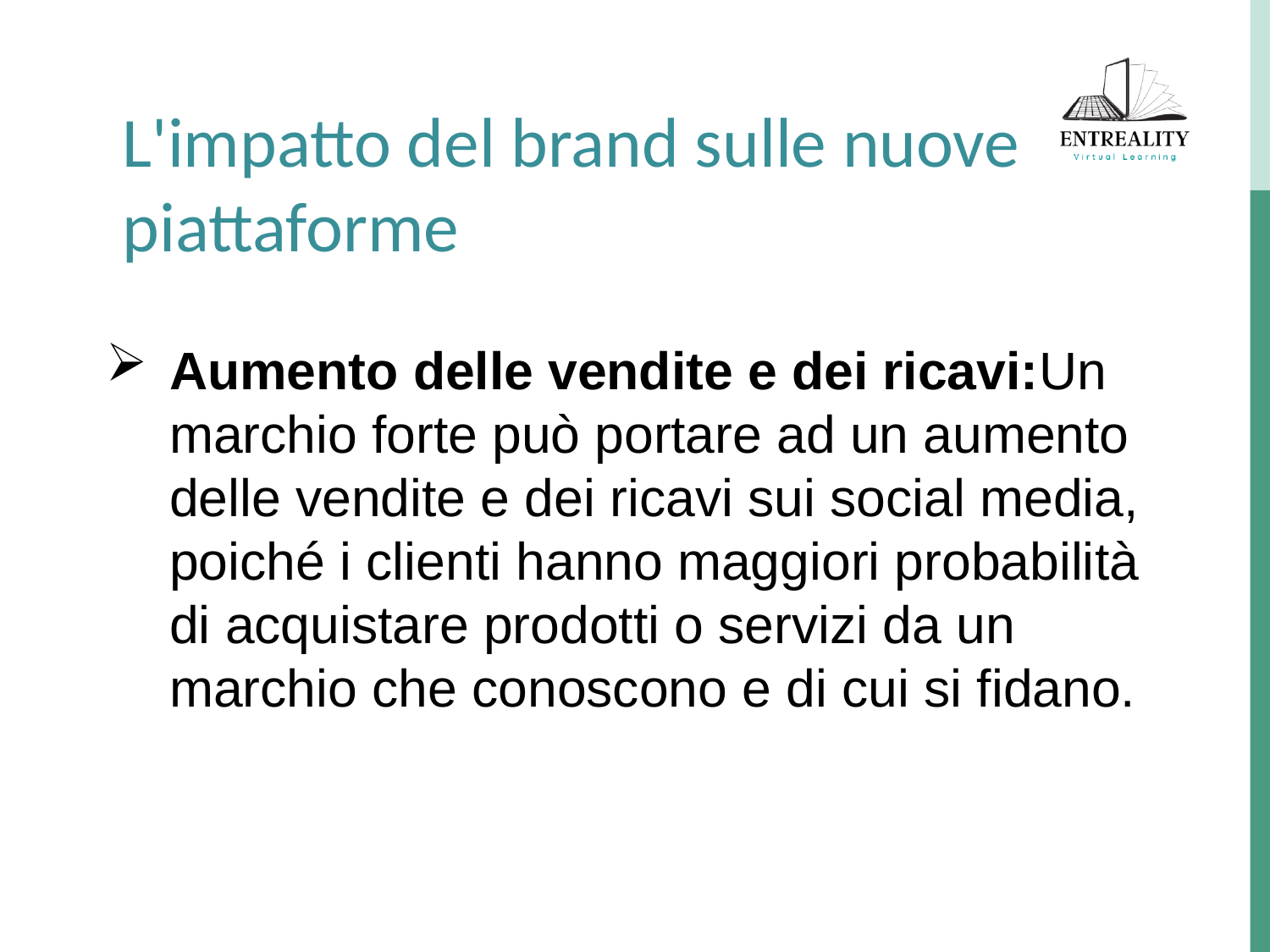

L'impatto del brand sulle nuove piattaforme
Aumento delle vendite e dei ricavi:Un marchio forte può portare ad un aumento delle vendite e dei ricavi sui social media, poiché i clienti hanno maggiori probabilità di acquistare prodotti o servizi da un marchio che conoscono e di cui si fidano.